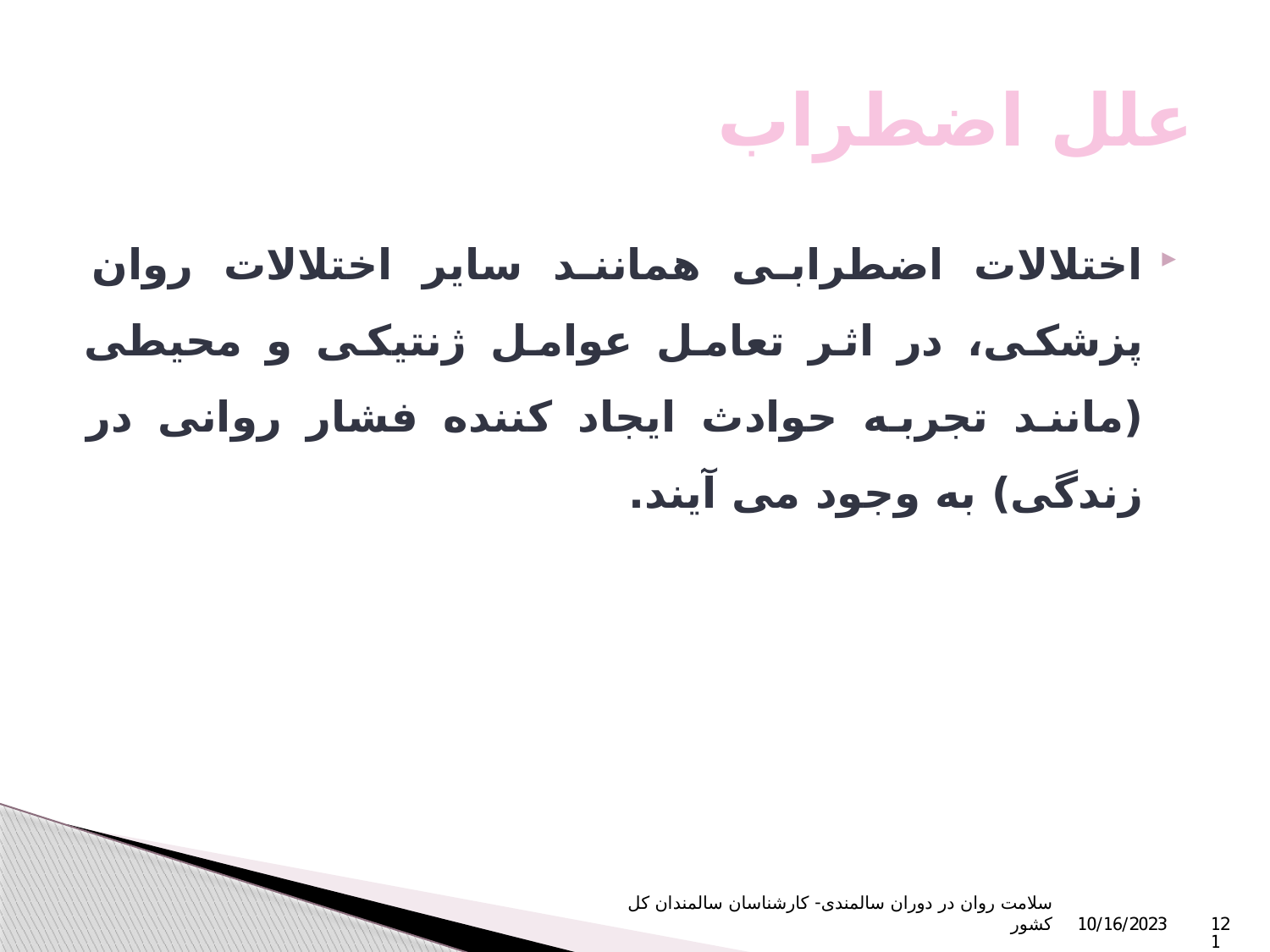

# علل اضطراب
اختلالات اضطرابی همانند سایر اختلالات روان پزشکی، در اثر تعامل عوامل ژنتیکی و محیطی (مانند تجربه حوادث ایجاد کننده فشار روانی در زندگی) به وجود می آیند.
سلامت روان در دوران سالمندی- کارشناسان سالمندان کل کشور
10/16/2023
121